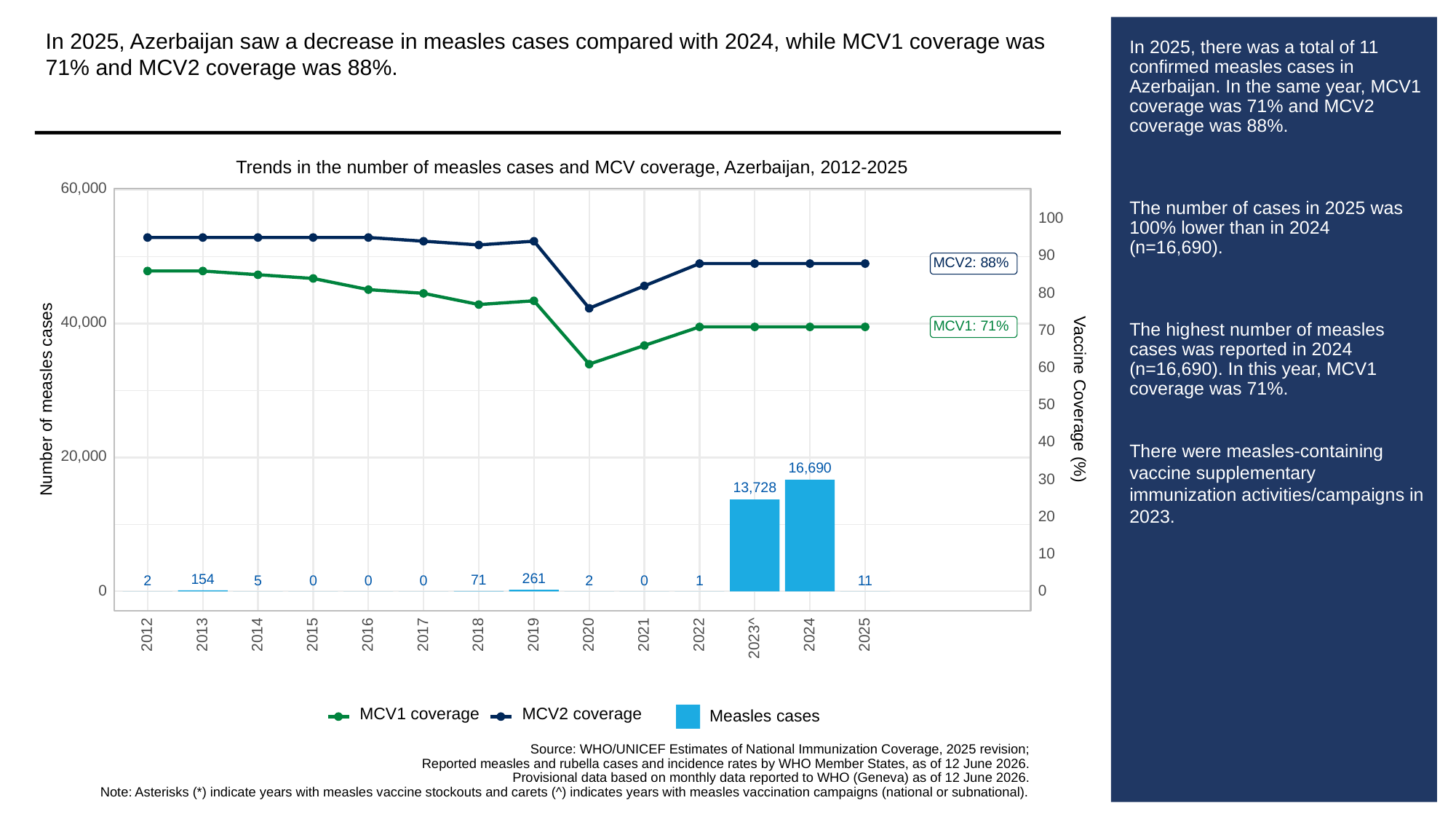

In 2025, Azerbaijan saw a decrease in measles cases compared with 2024, while MCV1 coverage was 71% and MCV2 coverage was 88%.
# In 2025, there was a total of 11 confirmed measles cases in Azerbaijan. In the same year, MCV1 coverage was 71% and MCV2 coverage was 88%.

The number of cases in 2025 was 100% lower than in 2024 (n=16,690).

The highest number of measles cases was reported in 2024 (n=16,690). In this year, MCV1 coverage was 71%.

There were measles-containing vaccine supplementary immunization activities/campaigns in 2023.

Trends in the number of measles cases and MCV coverage, Azerbaijan, 2012-2025
60,000

100

90

MCV2: 88%

80

40,000

MCV1: 71%

70

60

Vaccine Coverage (%)
Number of measles cases
50
40
20,000

16,690
30

13,728

20

10
261
154
71
0
0
0
0
11
5
2
2
1
0
0

2013
2012
2014
2015
2016
2017
2018
2019
2020
2021
2022
2024
2025
2023^

MCV1 coverage
MCV2 coverage
Measles cases

Source: WHO/UNICEF Estimates of National Immunization Coverage, 2025 revision;
Reported measles and rubella cases and incidence rates by WHO Member States, as of 12 June 2026.
Provisional data based on monthly data reported to WHO (Geneva) as of 12 June 2026.
Note: Asterisks (*) indicate years with measles vaccine stockouts and carets (^) indicates years with measles vaccination campaigns (national or subnational).